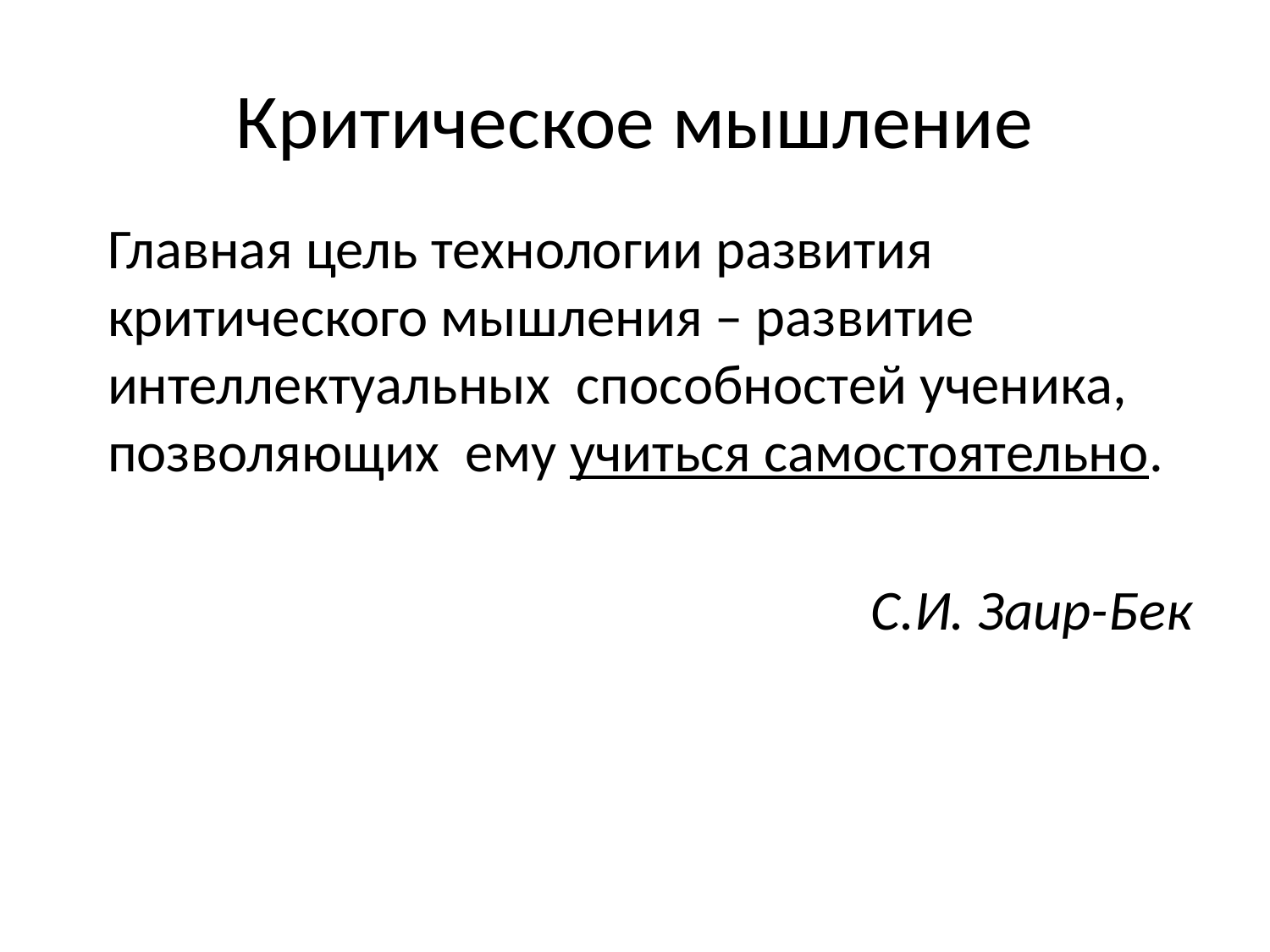

# Критическое мышление
Главная цель технологии развития критического мышления – развитие интеллектуальных  способностей ученика,  позволяющих  ему учиться самостоятельно.

С.И. Заир-Бек